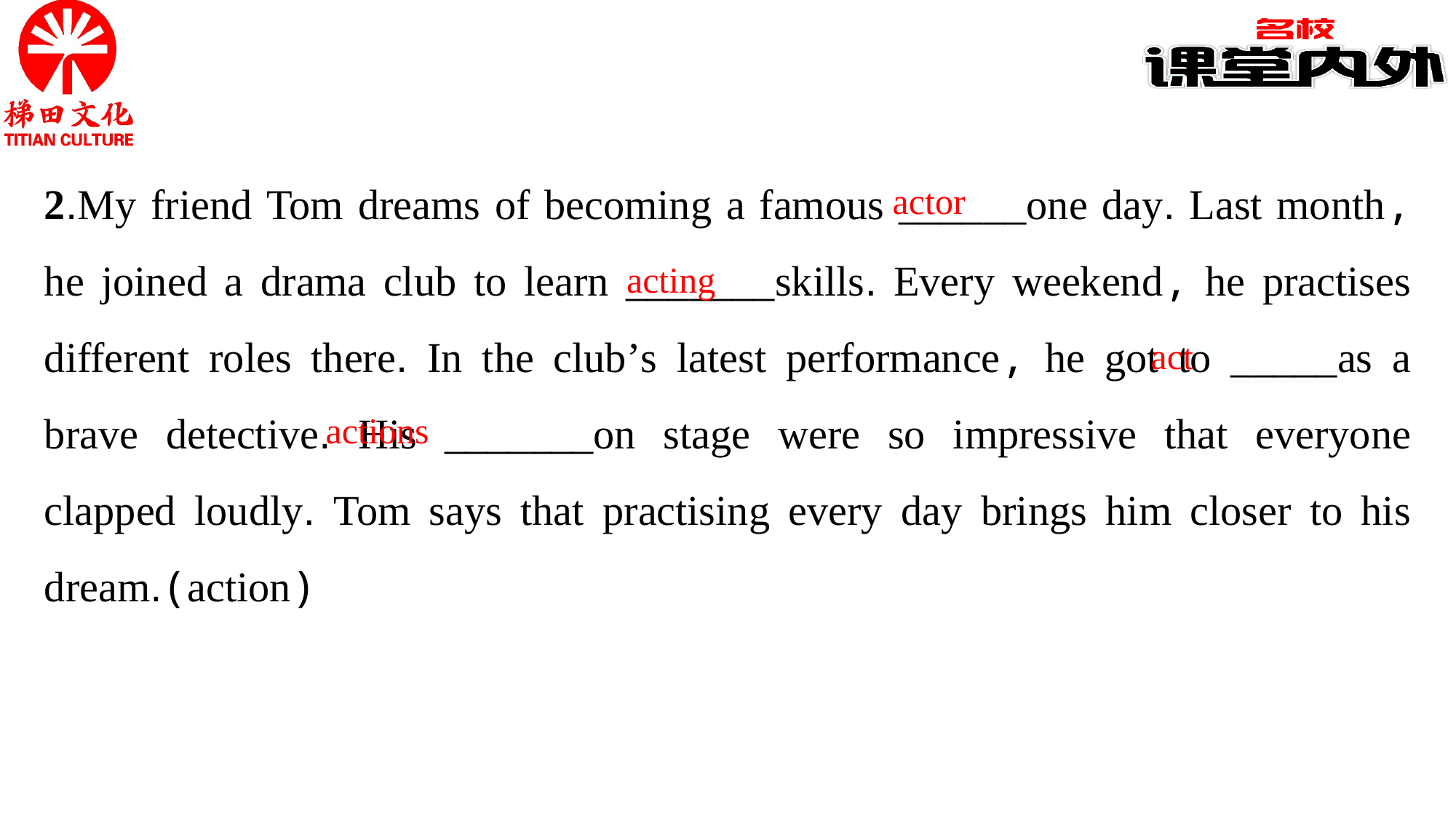

actor
2.My friend Tom dreams of becoming a famous ______one day. Last month, he joined a drama club to learn _______skills. Every weekend, he practises different roles there. In the club’s latest performance, he got to _____as a brave detective. His _______on stage were so impressive that everyone clapped loudly. Tom says that practising every day brings him closer to his dream.(action)
acting
act
actions